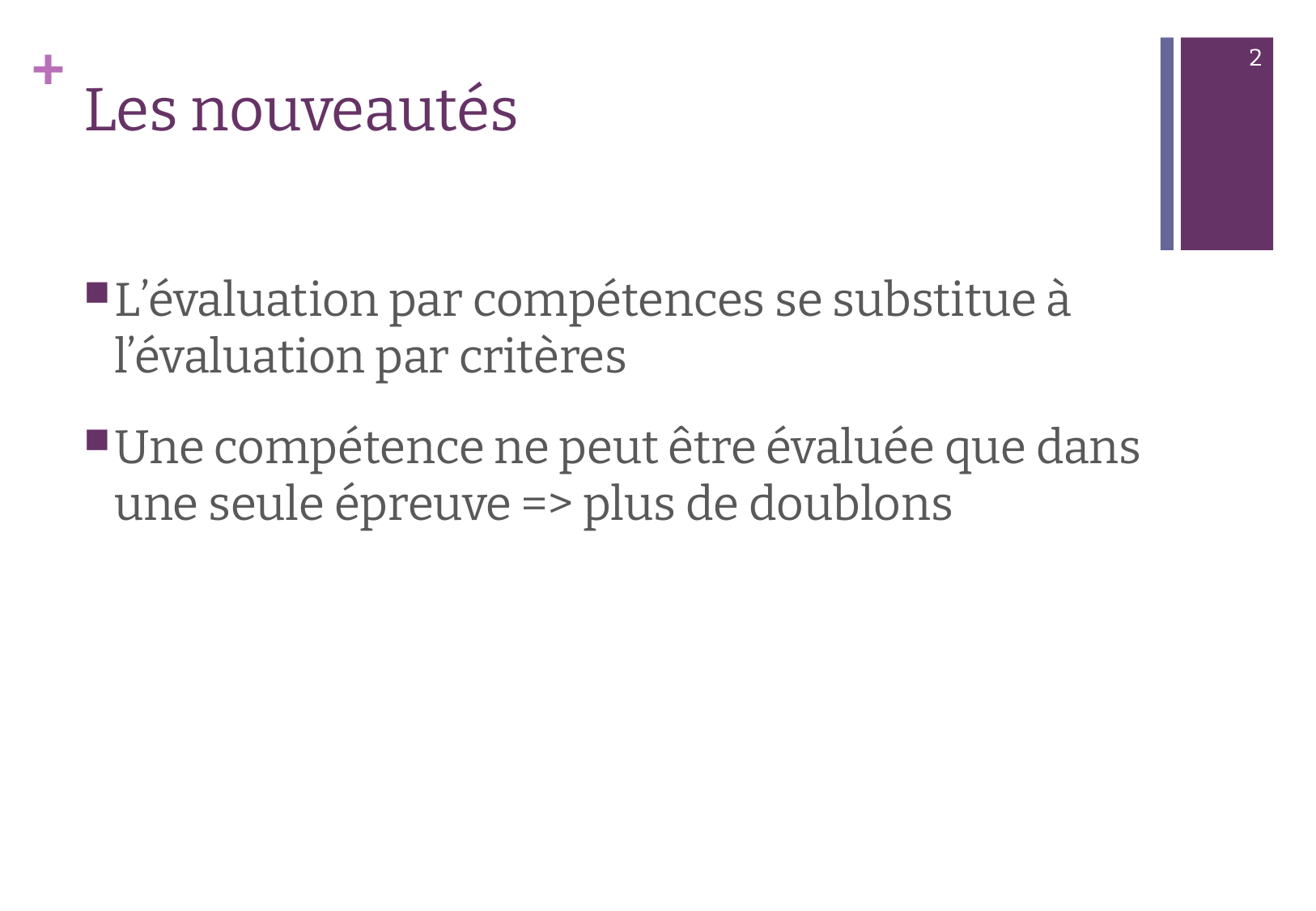

2
# Les nouveautés
L’évaluation par compétences se substitue à l’évaluation par critères
Une compétence ne peut être évaluée que dans une seule épreuve => plus de doublons